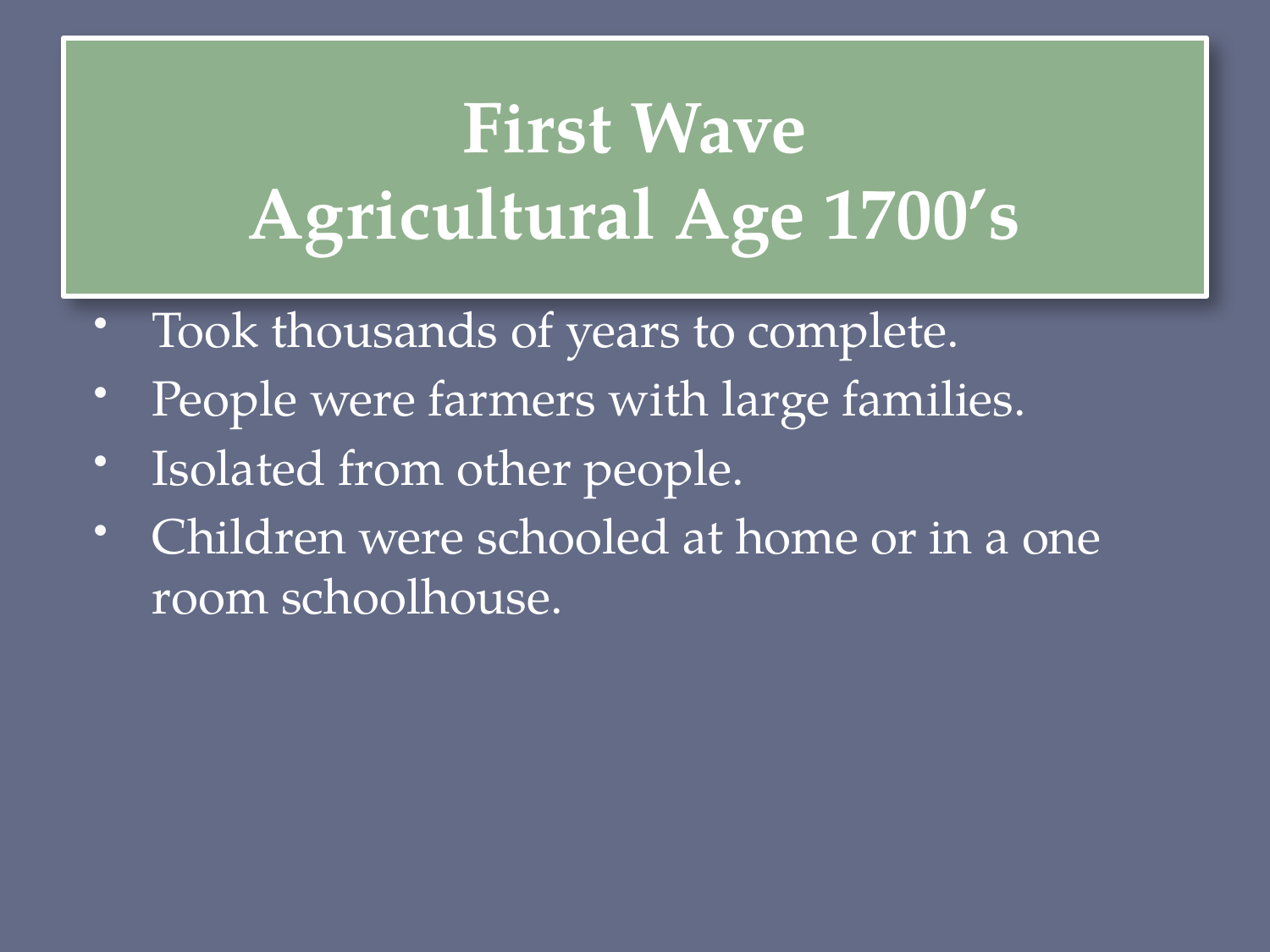

# First Wave Agricultural Age 1700’s

Took thousands of years to complete.
People were farmers with large families.
Isolated from other people.
Children were schooled at home or in a one room schoolhouse.